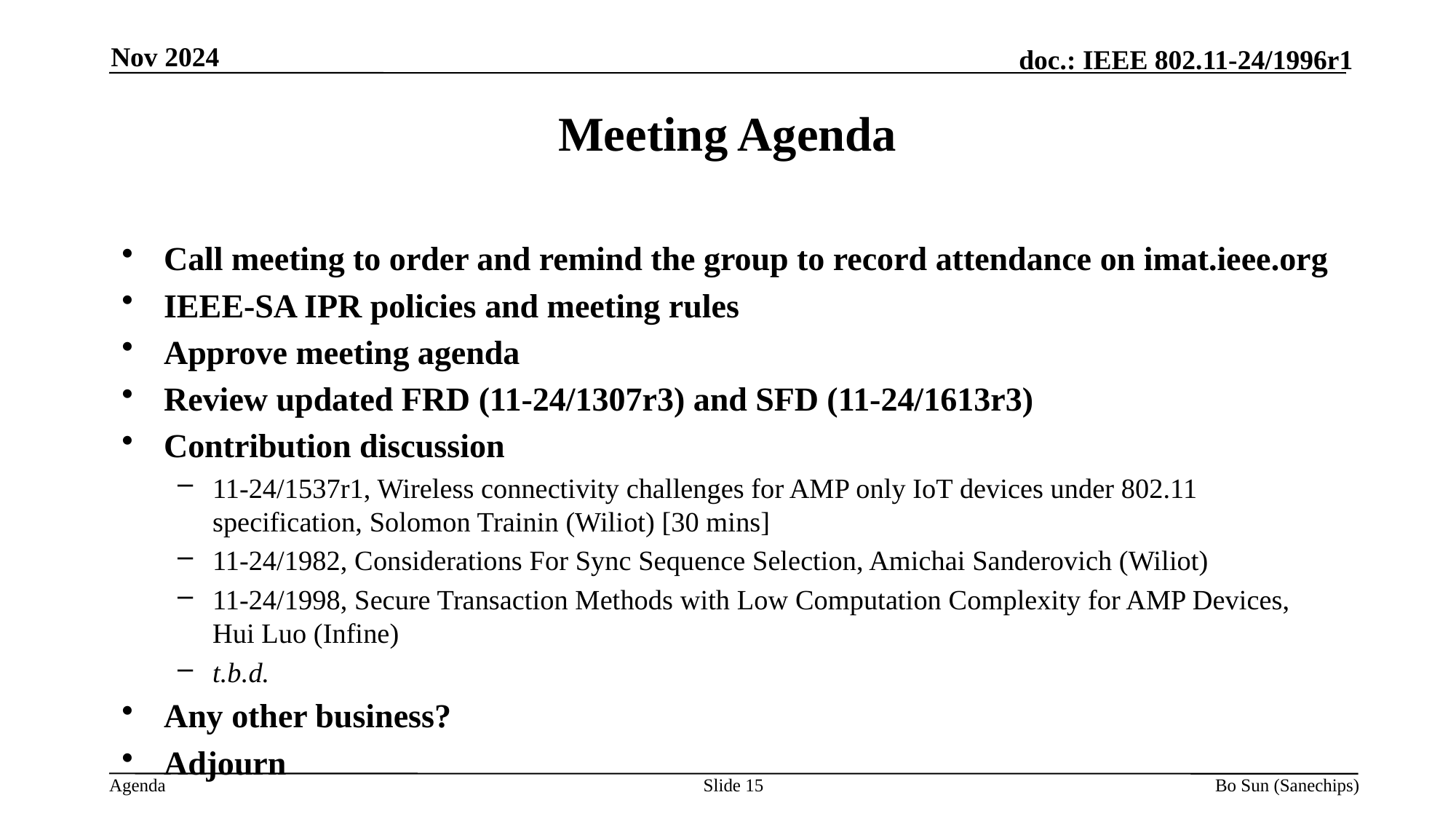

Nov 2024
Meeting Agenda
Call meeting to order and remind the group to record attendance on imat.ieee.org
IEEE-SA IPR policies and meeting rules
Approve meeting agenda
Review updated FRD (11-24/1307r3) and SFD (11-24/1613r3)
Contribution discussion
11-24/1537r1, Wireless connectivity challenges for AMP only IoT devices under 802.11 specification, Solomon Trainin (Wiliot) [30 mins]
11-24/1982, Considerations For Sync Sequence Selection, Amichai Sanderovich (Wiliot)
11-24/1998, Secure Transaction Methods with Low Computation Complexity for AMP Devices, Hui Luo (Infine)
t.b.d.
Any other business?
Adjourn
Slide 15
Bo Sun (Sanechips)